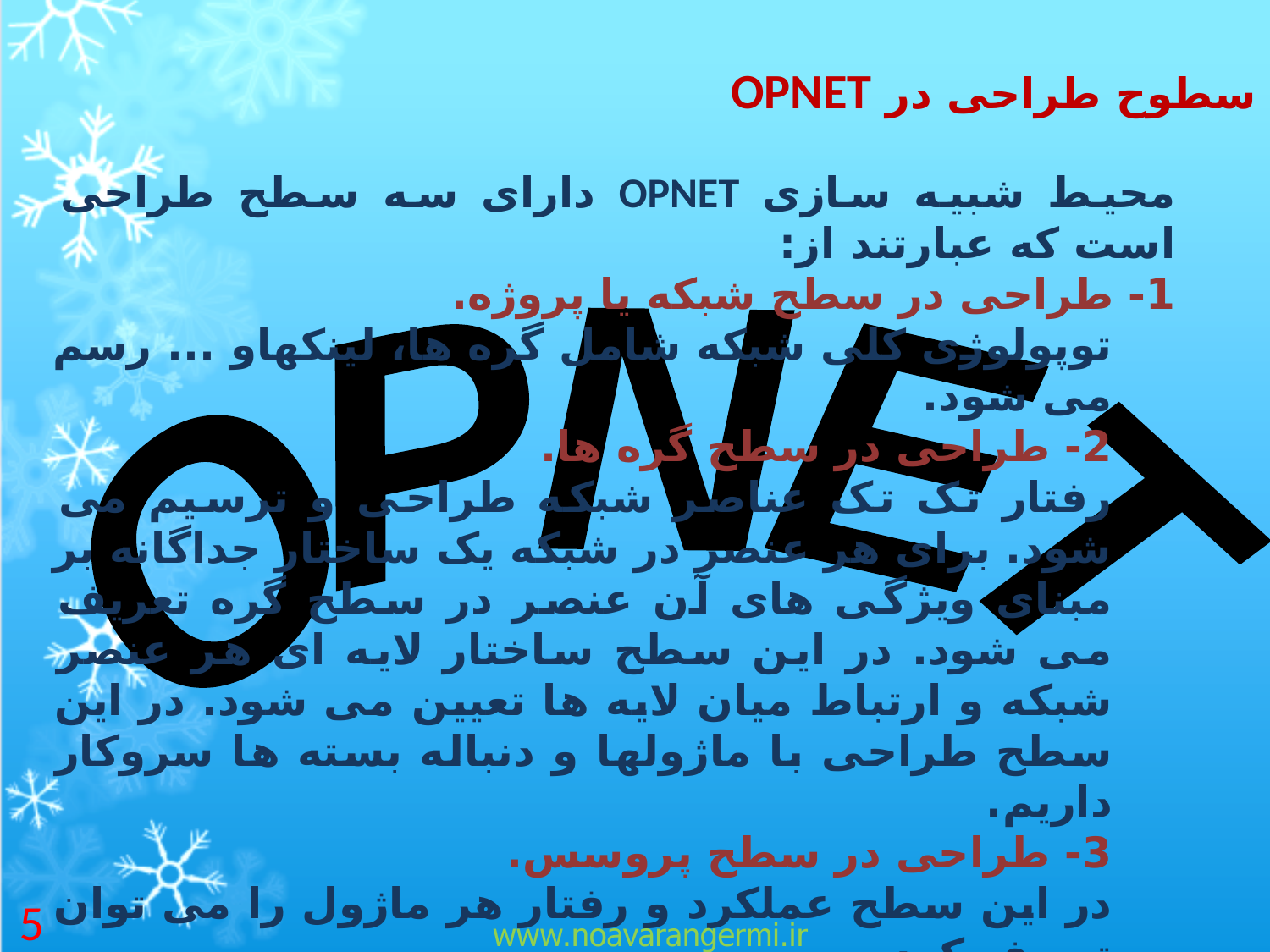

سطوح طراحی در OPNET
محیط شبیه سازی OPNET دارای سه سطح طراحی است که عبارتند از:
1- طراحی در سطح شبکه یا پروژه.
توپولوژی کلی شبکه شامل گره ها، لینکهاو ... رسم می شود.
2- طراحی در سطح گره ها.
رفتار تک تک عناصر شبکه طراحی و ترسیم می شود. برای هر عنصر در شبکه یک ساختار جداگانه بر مبنای ویژگی های آن عنصر در سطح گره تعریف می شود. در این سطح ساختار لایه ای هر عنصر شبکه و ارتباط میان لایه ها تعیین می شود. در این سطح طراحی با ماژولها و دنباله بسته ها سروکار داریم.
3- طراحی در سطح پروسس.
در این سطح عملکرد و رفتار هر ماژول را می توان تعریف کرد.
هر پروسس مجموعه ای از دستورالعملهاست که با استفاده از ماشین با حالت محدود(FSM) مدل می شود.
نکته: زبان برنامه نویسی مورد استفاده در این شبیه ساز  Porto-C می باشد.
OPNET
5
www.noavarangermi.ir